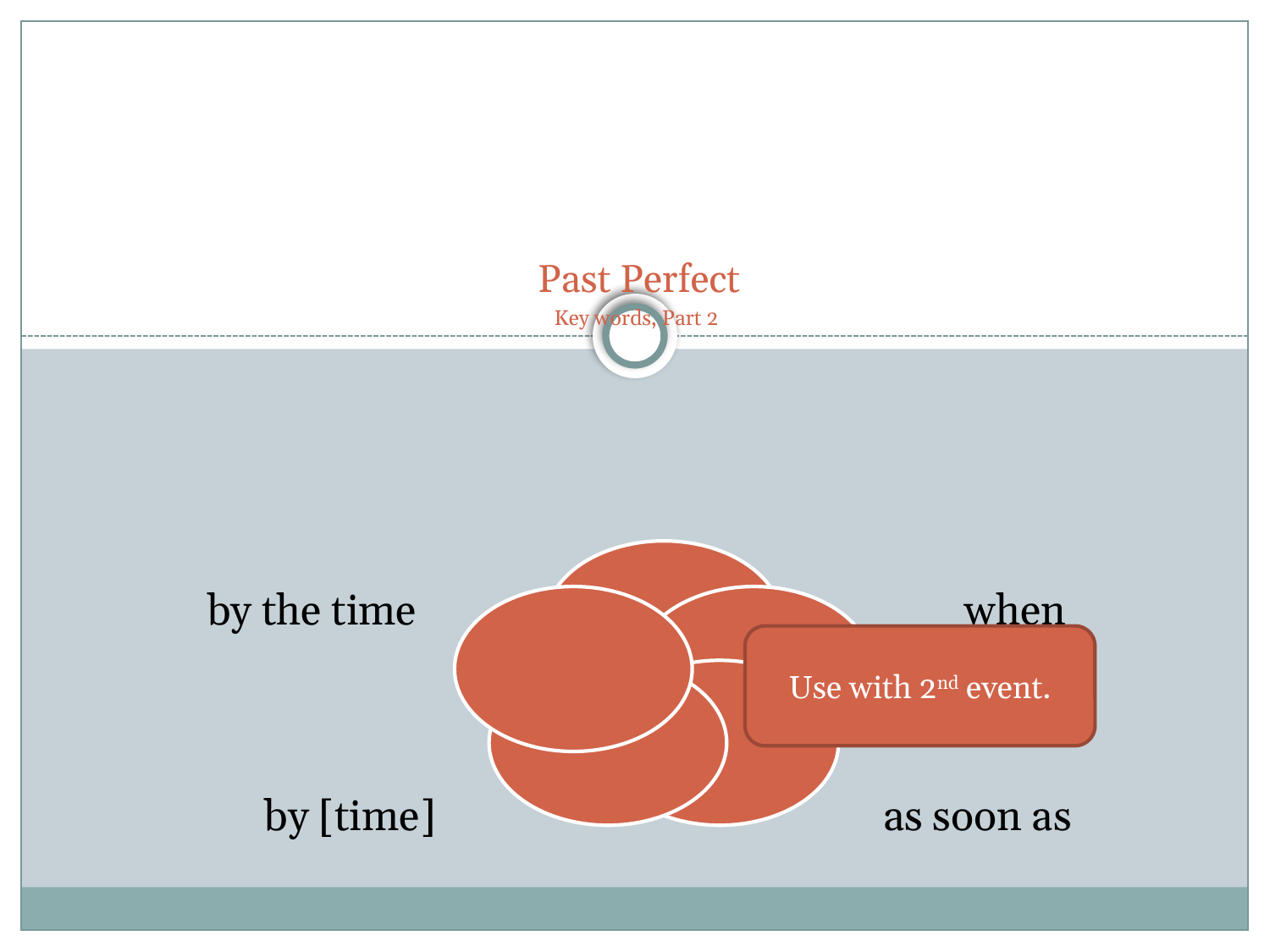

# Past Perfect Key words, Part 2
when
as soon as
by [time]
by the time
Use with 2nd event.